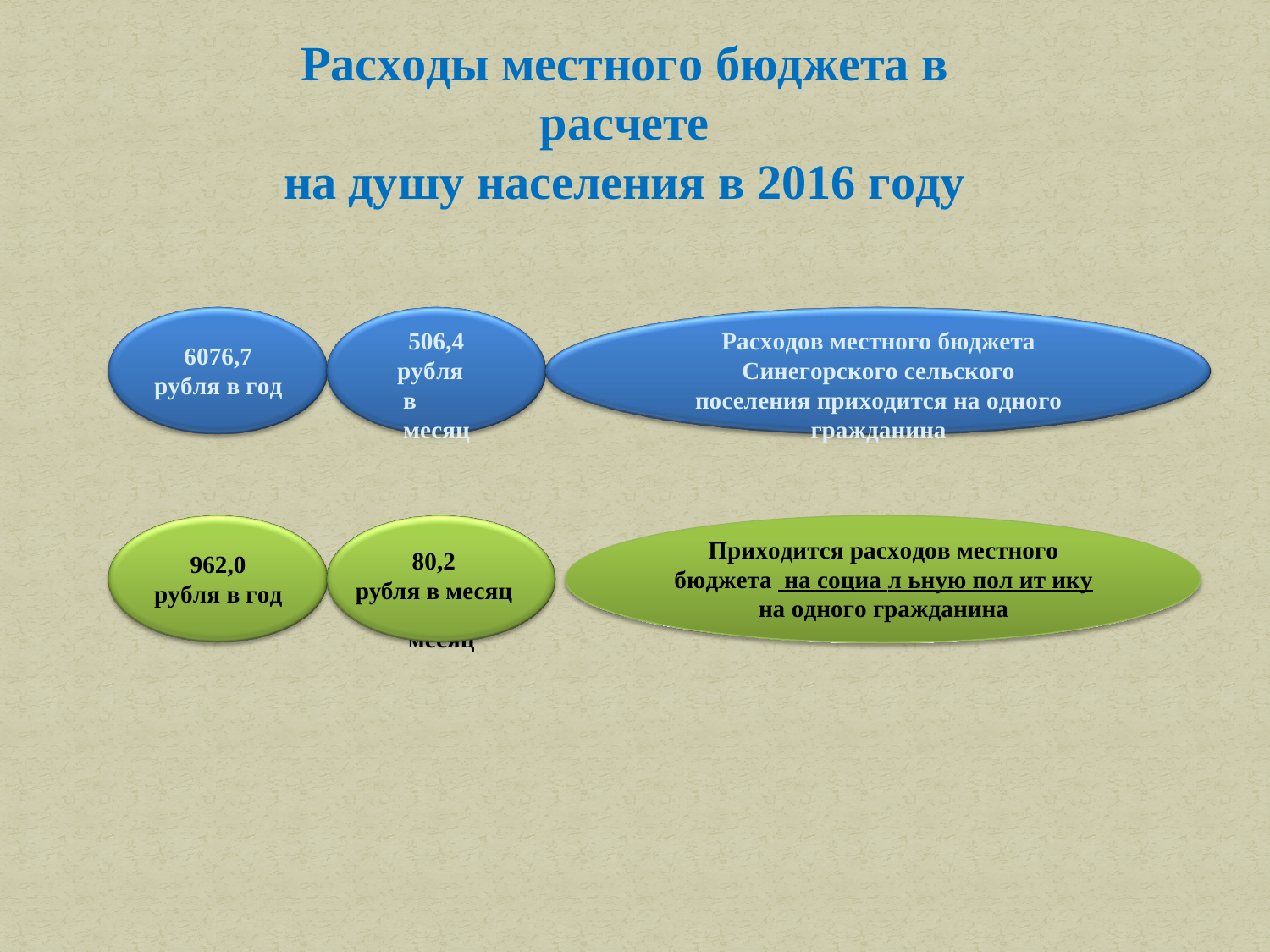

Расходы местного бюджета в расчете
на душу населения в 2016 году

506,4
рубля в месяц
Расходов местного бюджета Синегорского сельского поселения приходится на одного гражданина
6076,7
рубля в год

70,1
рубля в месяц
Приходится расходов местного бюджета  на социа л ьную пол ит ику на одного гражданина
80,2
рубля в месяц
962,0
рубля в год